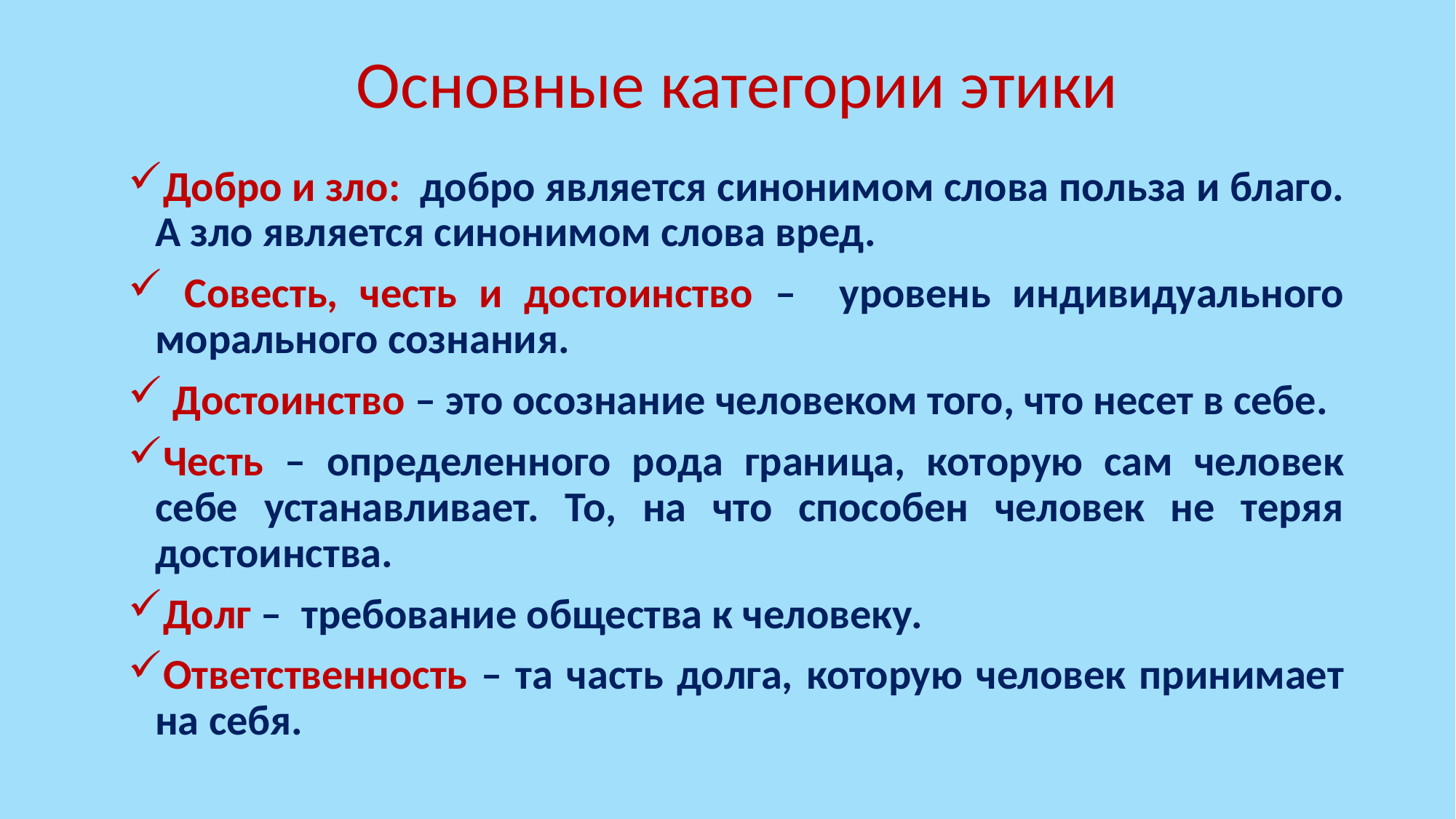

# Основные категории этики
Добро и зло:  добро является синонимом слова польза и благо. А зло является синонимом слова вред.
 Совесть, честь и достоинство –  уровень индивидуального морального сознания.
 Достоинство – это осознание человеком того, что несет в себе.
Честь – определенного рода граница, которую сам человек себе устанавливает. То, на что способен человек не теряя достоинства.
Долг –  требование общества к человеку.
Ответственность – та часть долга, которую человек принимает на себя.